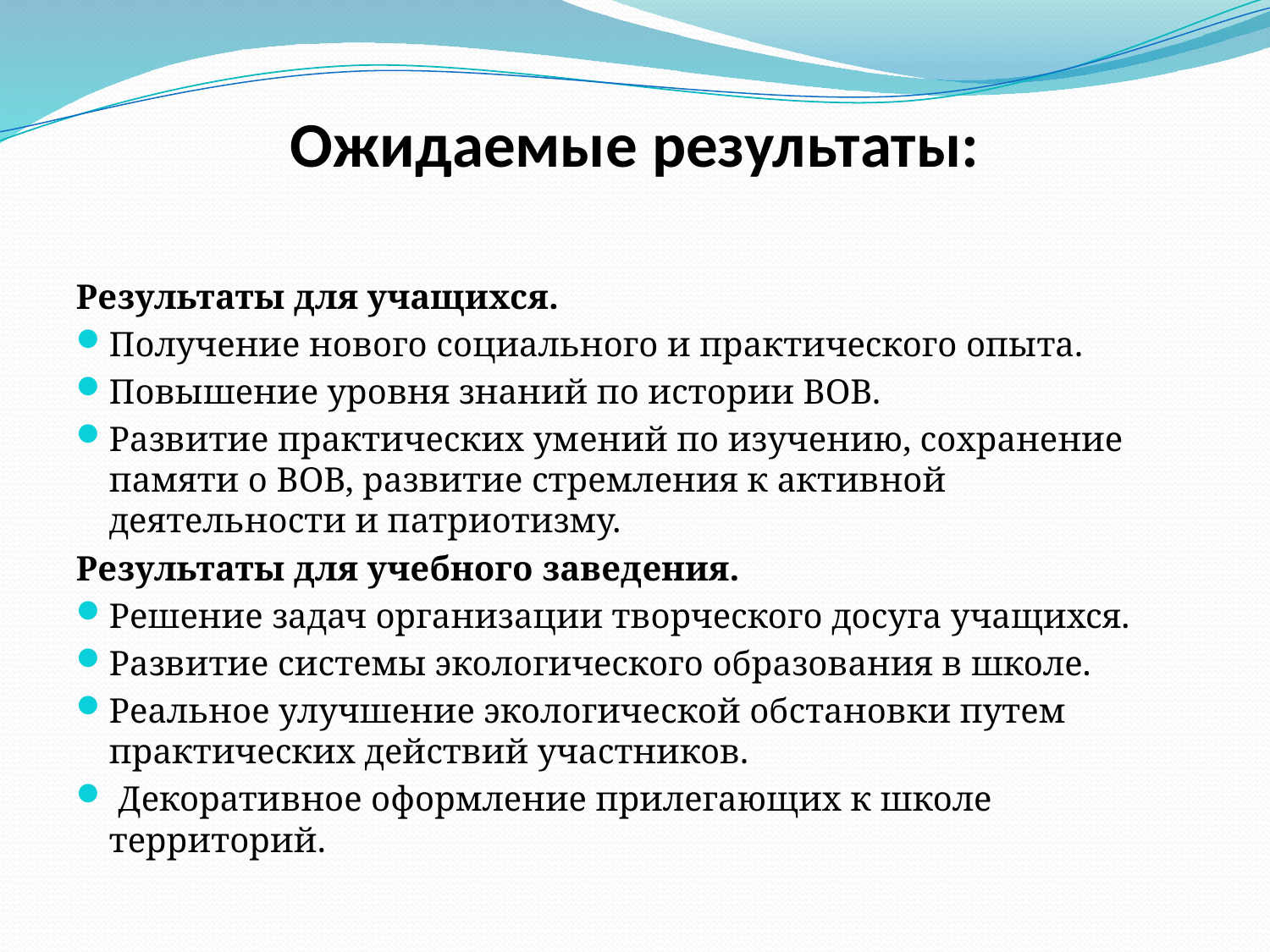

# Ожидаемые результаты:
Результаты для учащихся.
Получение нового социального и практического опыта.
Повышение уровня знаний по истории ВОВ.
Развитие практических умений по изучению, сохранение памяти о ВОВ, развитие стремления к активной деятельности и патриотизму.
Результаты для учебного заведения.
Решение задач организации творческого досуга учащихся.
Развитие системы экологического образования в школе.
Реальное улучшение экологической обстановки путем практических действий участников.
 Декоративное оформление прилегающих к школе территорий.